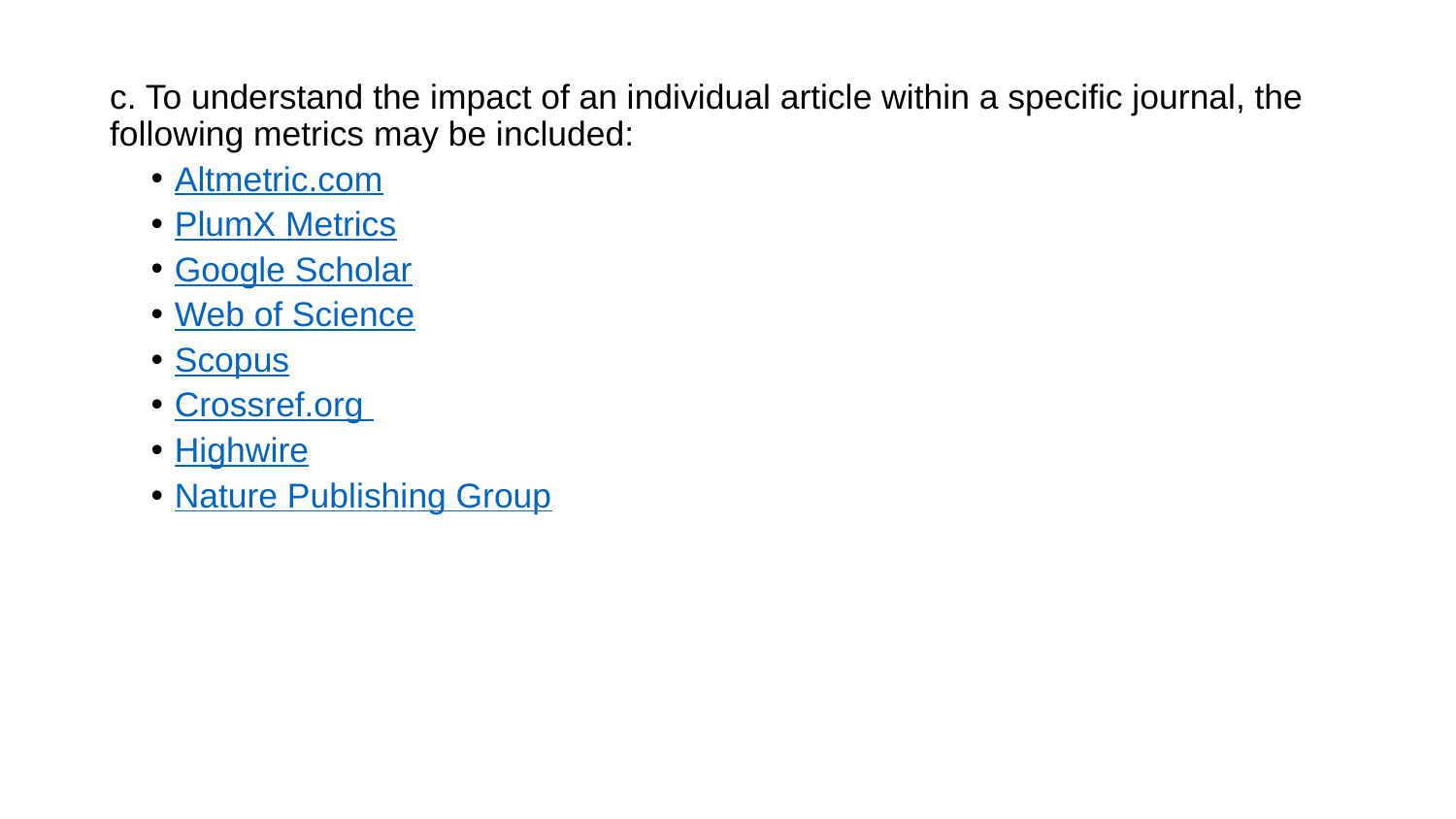

c. To understand the impact of an individual article within a specific journal, the following metrics may be included:
Altmetric.com
PlumX Metrics
Google Scholar
Web of Science
Scopus
Crossref.org
Highwire
Nature Publishing Group